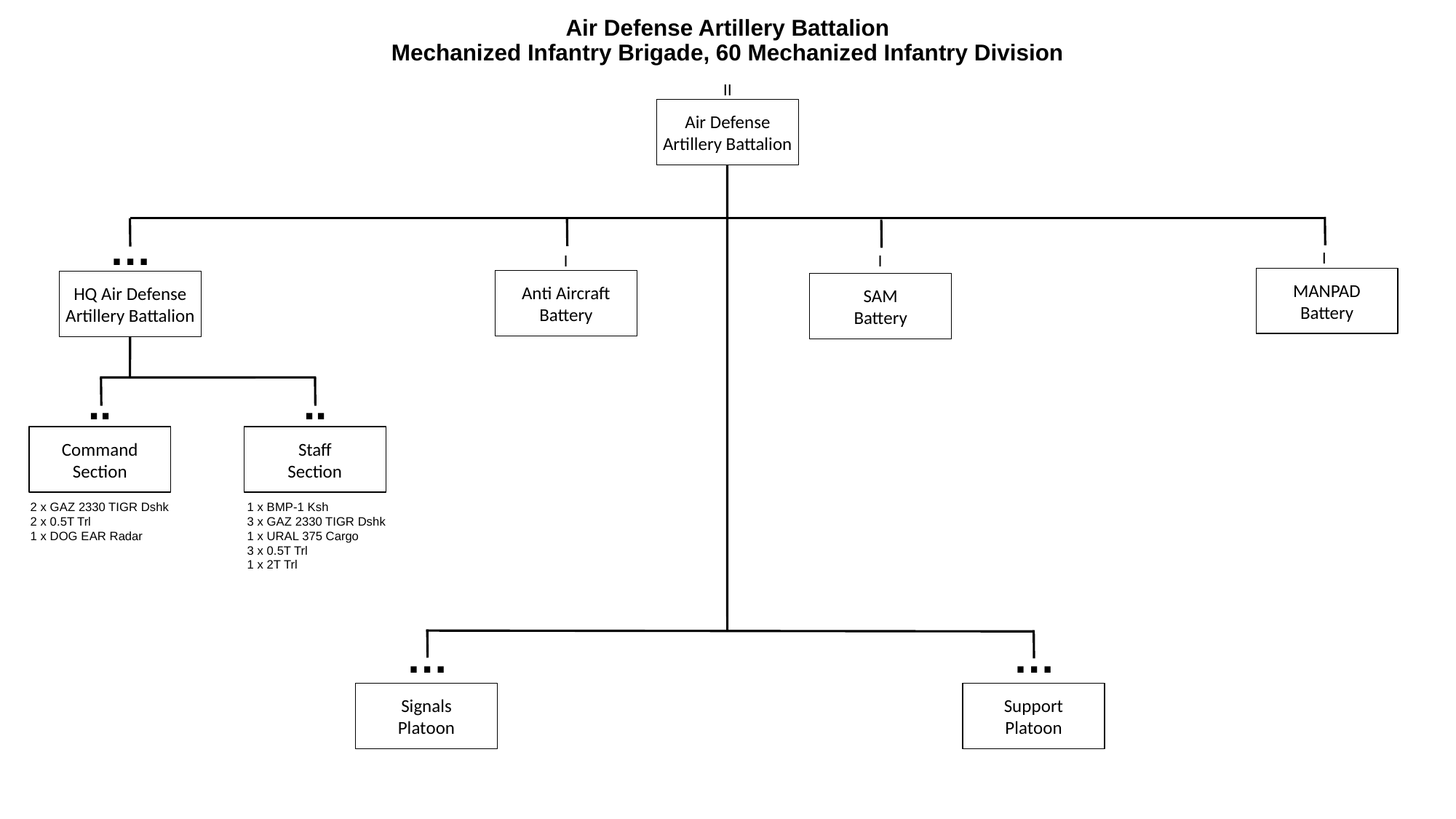

# Air Defense Artillery Battalion Mechanized Infantry Brigade, 60 Mechanized Infantry Division
II
Air Defense Artillery Battalion
…
I
I
I
MANPAD
Battery
Anti Aircraft
Battery
HQ Air Defense Artillery Battalion
SAM
Battery
..
..
Command
Section
Staff
Section
2 x GAZ 2330 TIGR Dshk
2 x 0.5T Trl
1 x DOG EAR Radar
1 x BMP-1 Ksh
3 x GAZ 2330 TIGR Dshk
1 x URAL 375 Cargo
3 x 0.5T Trl
1 x 2T Trl
…
…
Signals
Platoon
Support
Platoon